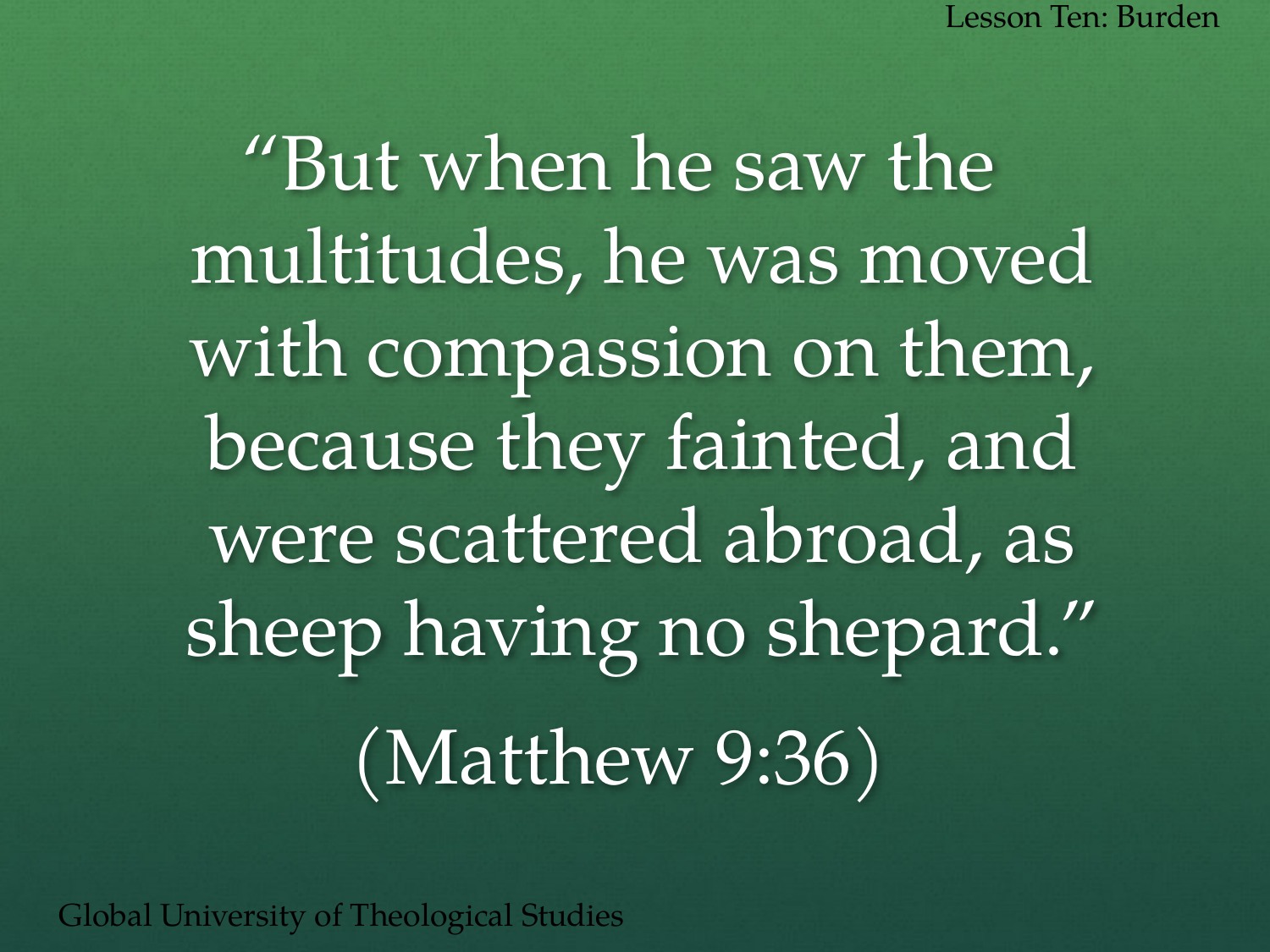

Lesson Ten: Burden

“But when he saw the multitudes, he was moved with compassion on them, because they fainted, and were scattered abroad, as sheep having no shepard.”
(Matthew 9:36)
Global University of Theological Studies